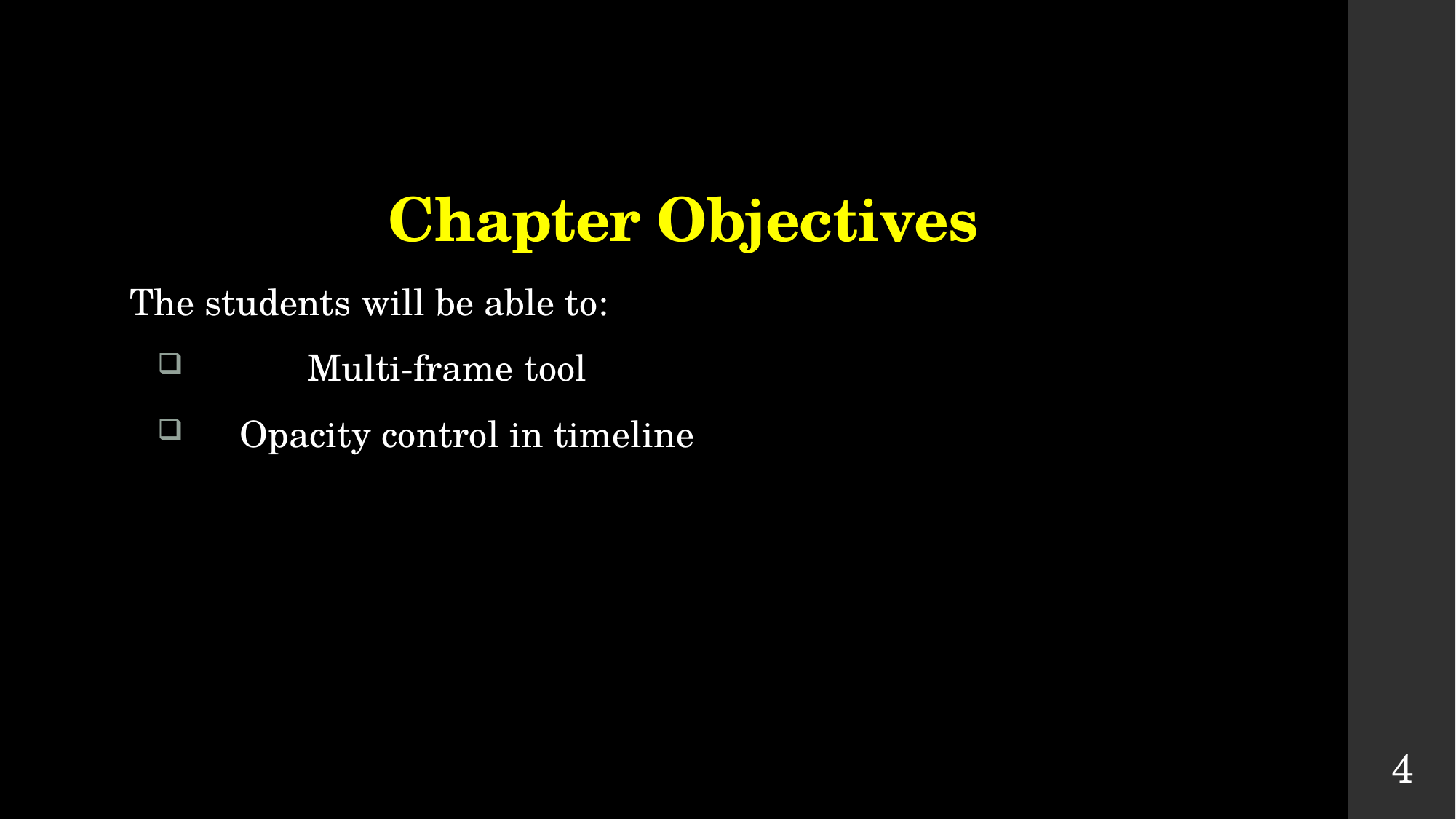

# Chapter Objectives
The students will be able to:
	Multi-frame tool
    Opacity control in timeline
4